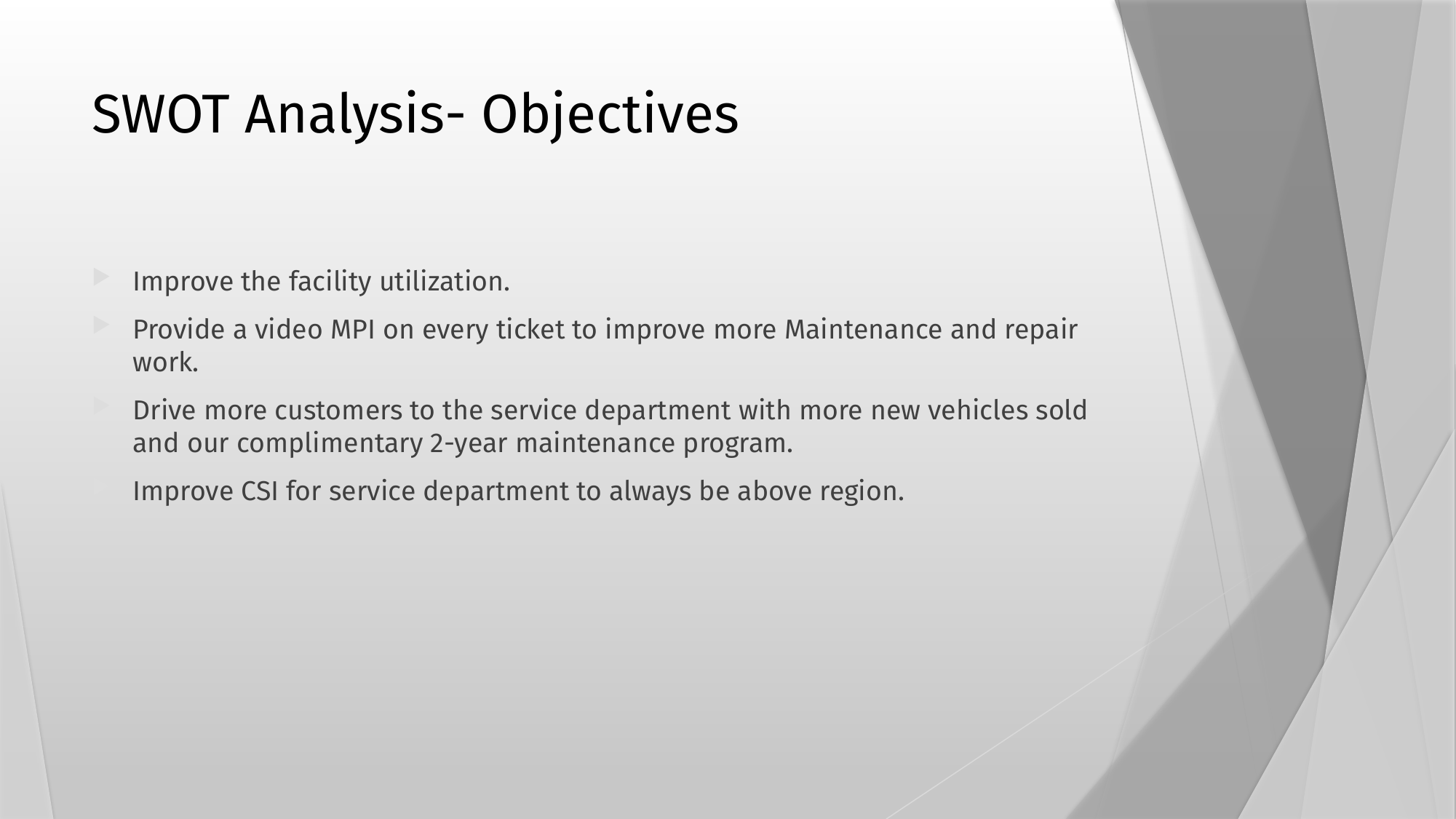

# SWOT Analysis- Objectives
Improve the facility utilization.
Provide a video MPI on every ticket to improve more Maintenance and repair work.
Drive more customers to the service department with more new vehicles sold and our complimentary 2-year maintenance program.
Improve CSI for service department to always be above region.